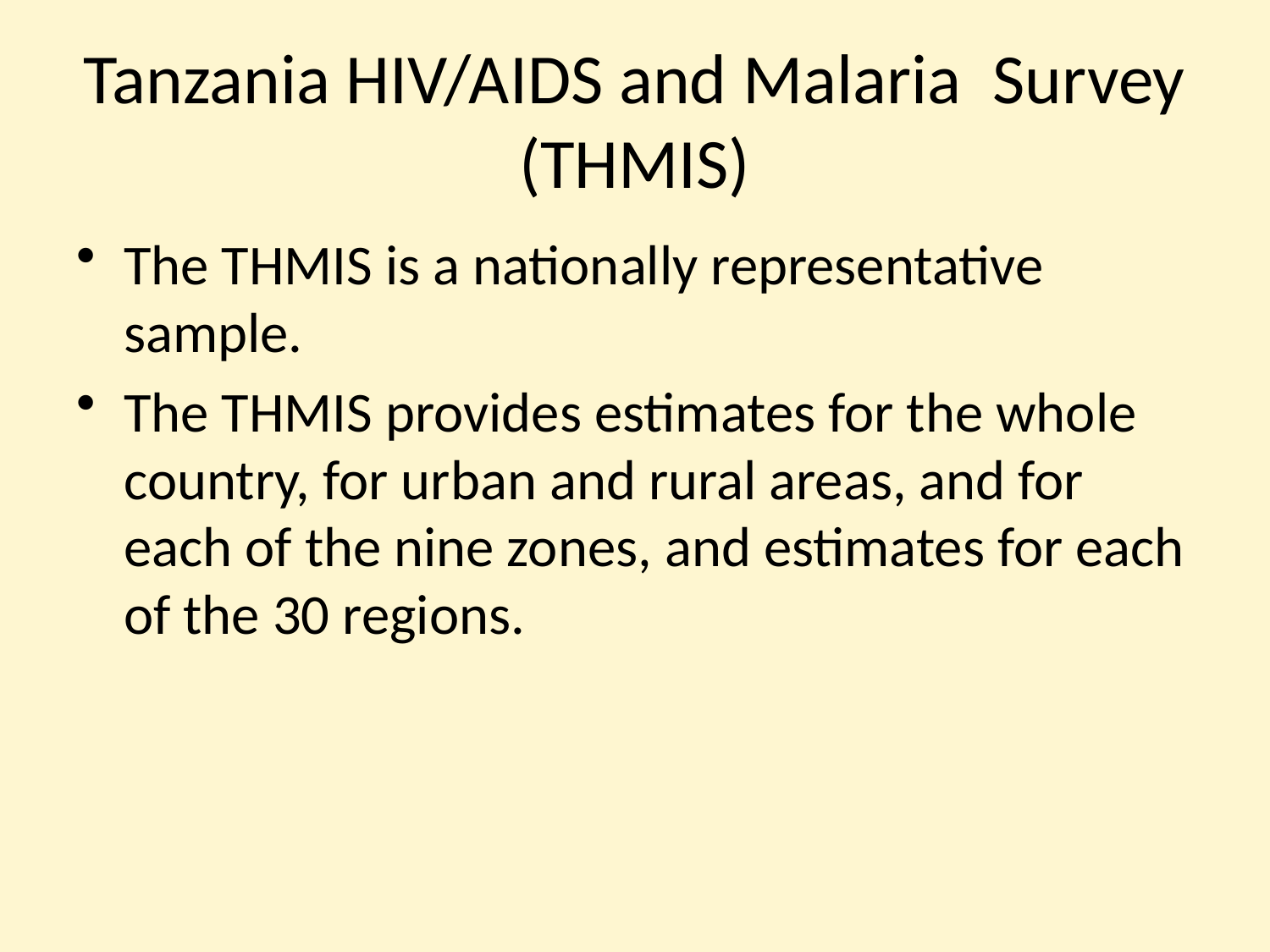

# Tanzania HIV/AIDS and Malaria  Survey (THMIS)
The THMIS is a nationally representative sample.
The THMIS provides estimates for the whole country, for urban and rural areas, and for each of the nine zones, and estimates for each of the 30 regions.